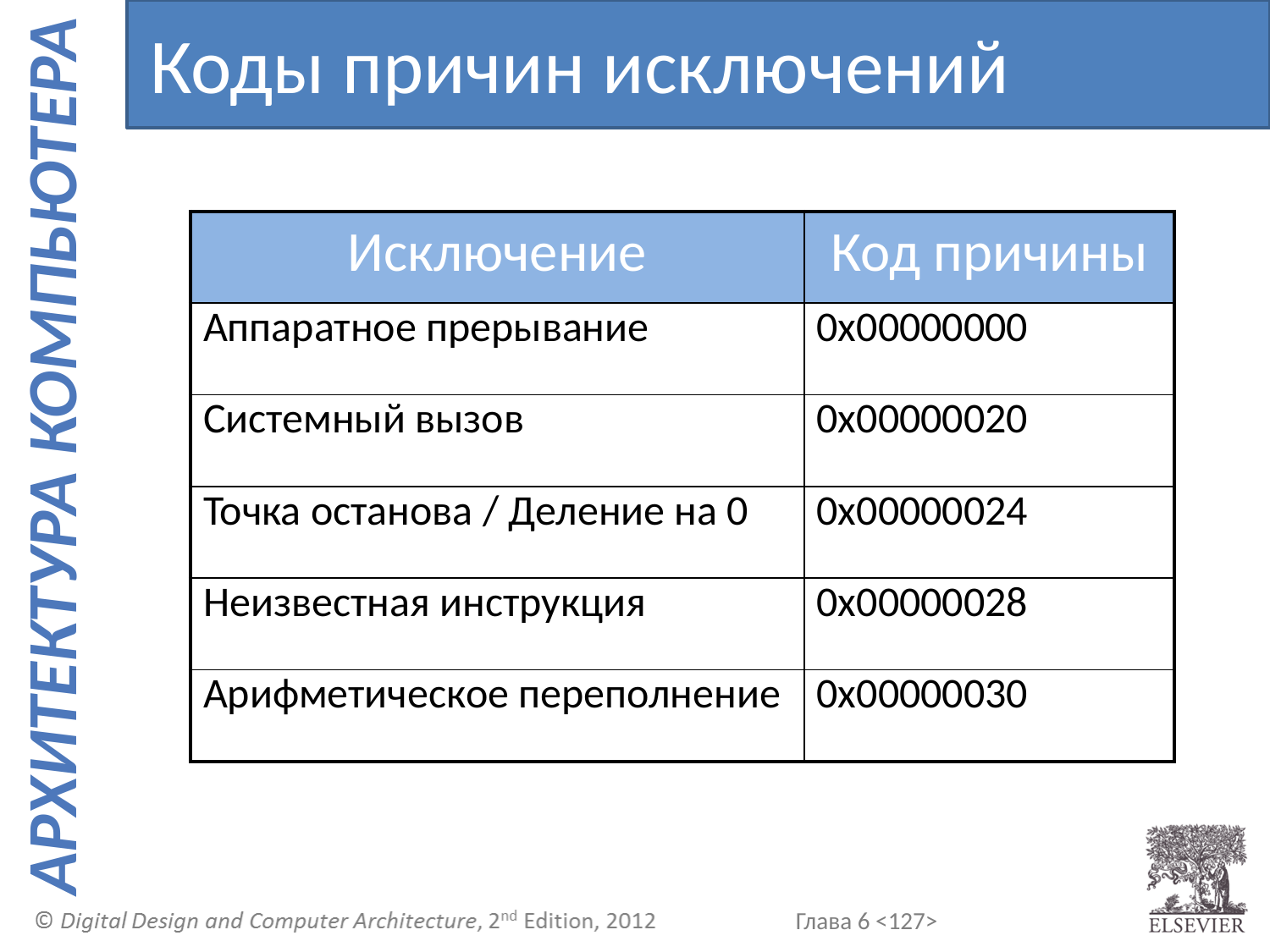

Коды причин исключений

| Исключение | Код причины |
| --- | --- |
| Аппаратное прерывание | 0x00000000 |
| Системный вызов | 0x00000020 |
| Точка останова / Деление на 0 | 0x00000024 |
| Неизвестная инструкция | 0x00000028 |
| Арифметическое переполнение | 0x00000030 |